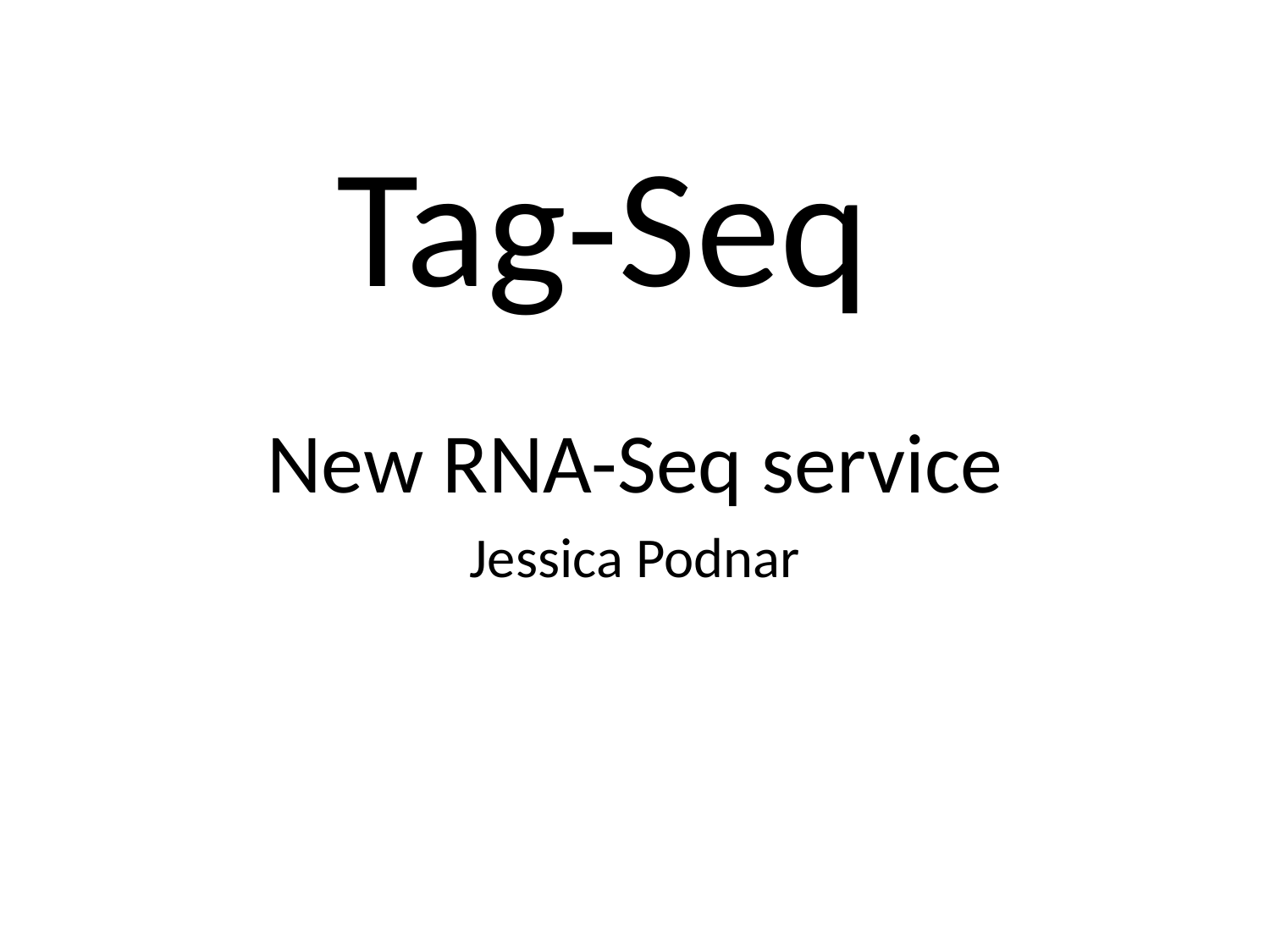

# Tag-Seq
New RNA-Seq service
Jessica Podnar